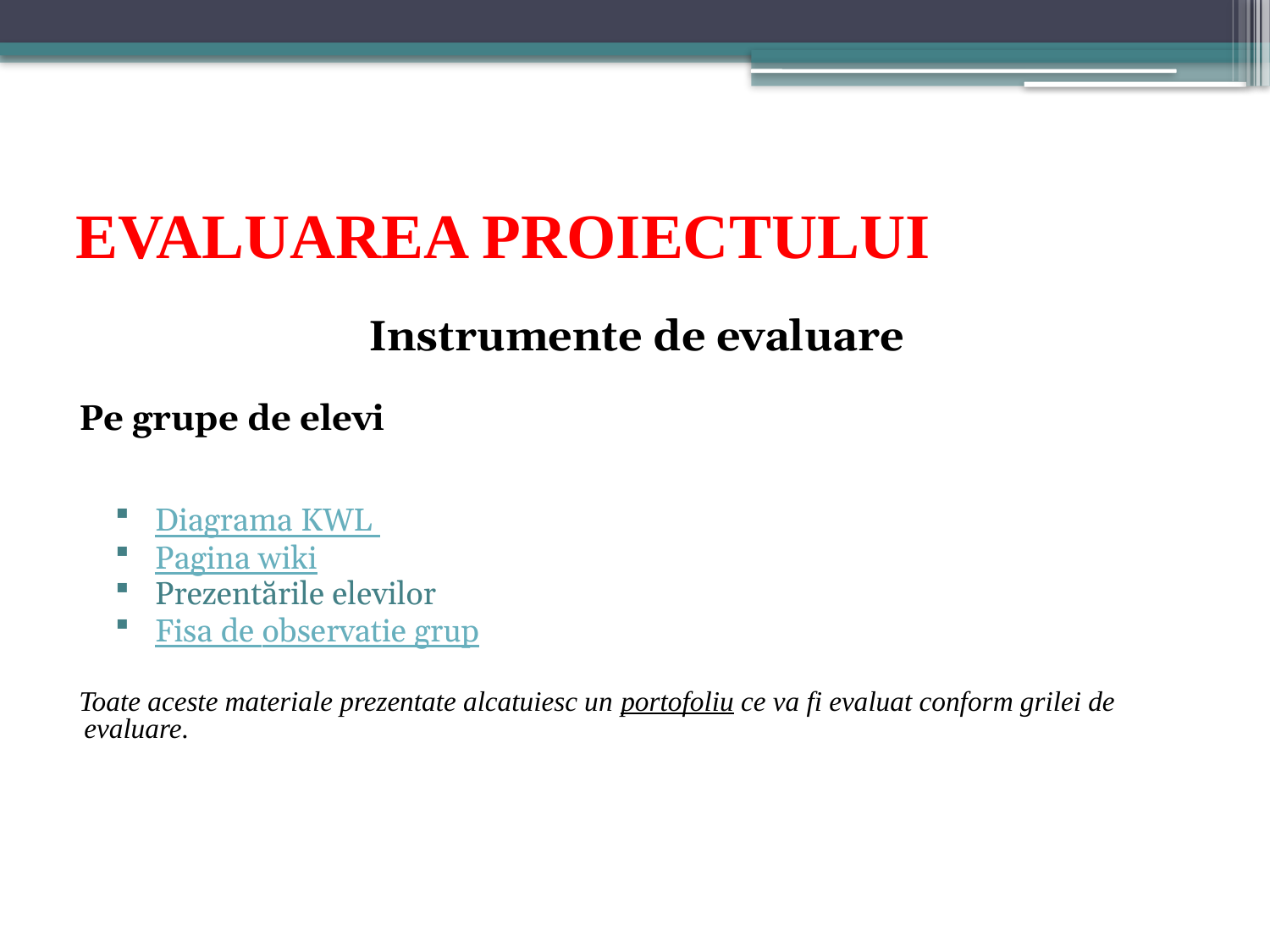

# EVALUAREA PROIECTULUI
Instrumente de evaluare

Pe grupe de elevi

Diagrama KWL
Pagina wiki
Prezentările elevilor
Fisa de observatie grup

Toate aceste materiale prezentate alcatuiesc un portofoliu ce va fi evaluat conform grilei de evaluare.